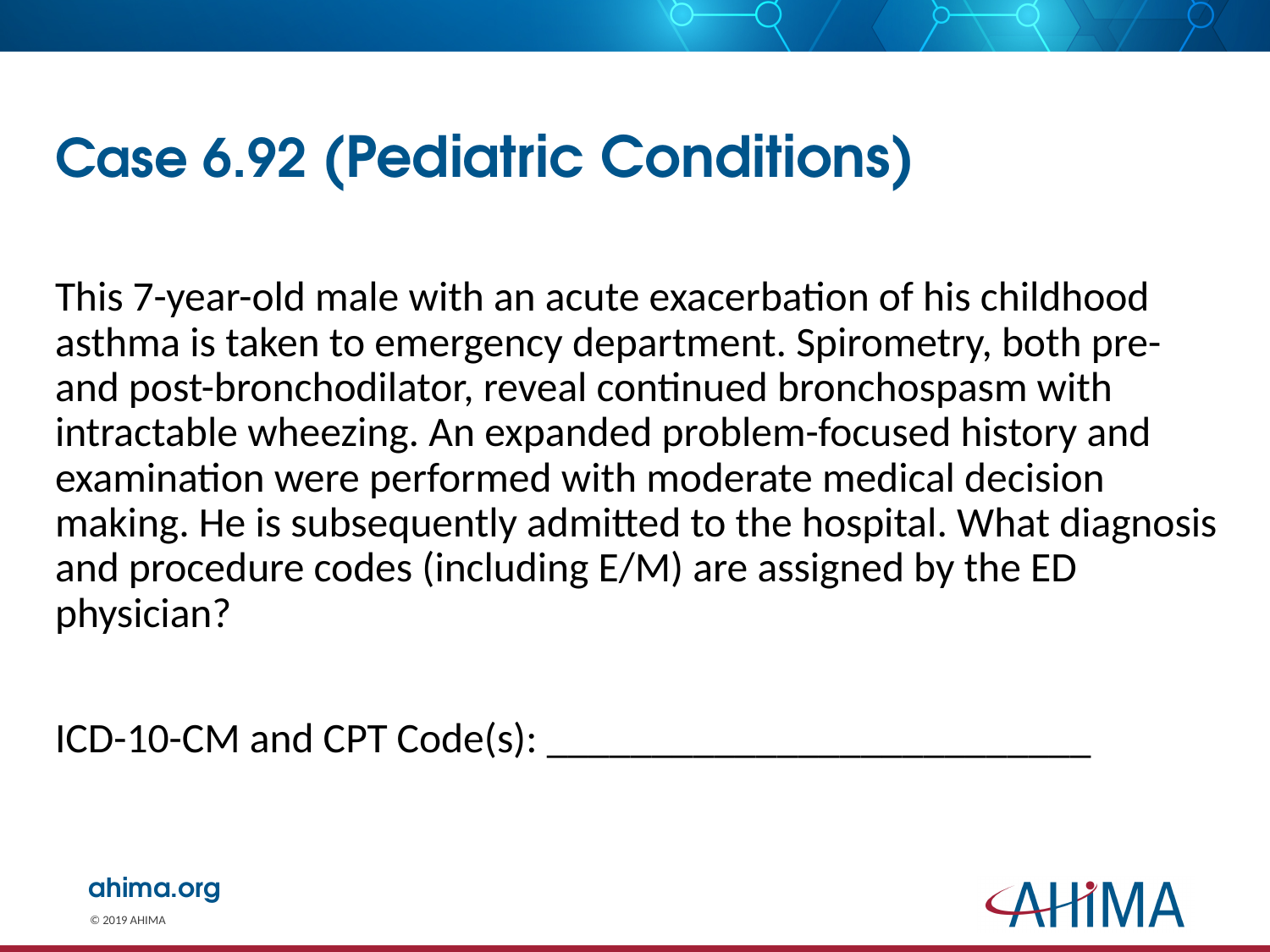

# Case 6.92 (Pediatric Conditions)

This 7-year-old male with an acute exacerbation of his childhood asthma is taken to emergency department. Spirometry, both pre- and post-bronchodilator, reveal continued bronchospasm with intractable wheezing. An expanded problem-focused history and examination were performed with moderate medical decision making. He is subsequently admitted to the hospital. What diagnosis and procedure codes (including E/M) are assigned by the ED physician?

ICD-10-CM and CPT Code(s): __________________________